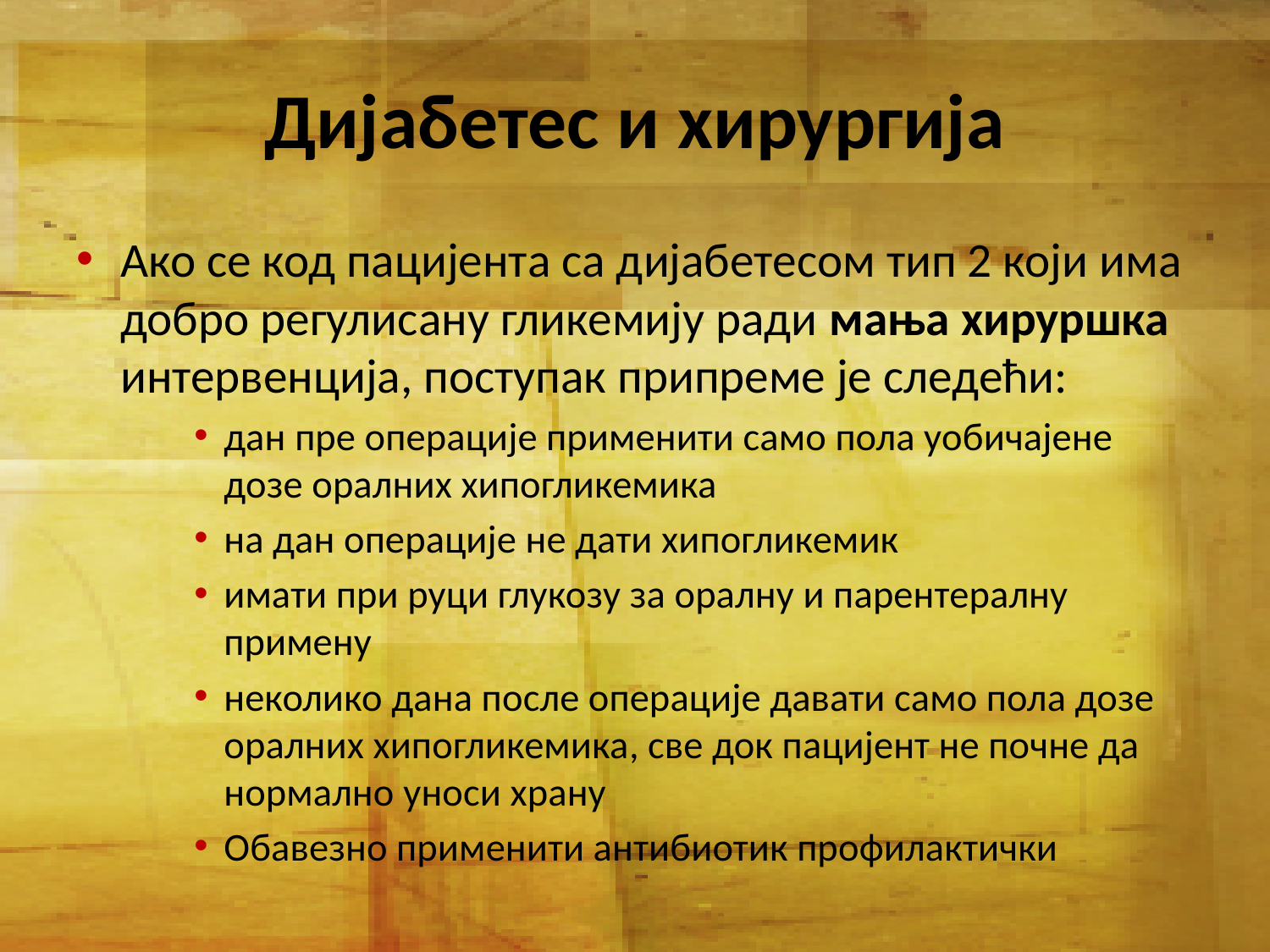

# Дијабетес и хирургија
Ако се код пацијента са дијабетесом тип 2 који има добро регулисану гликемију ради мања хируршка интервенција, поступак припреме је следећи:
дан пре операције применити само пола уобичајене дозе оралних хипогликемика
на дан операције не дати хипогликемик
имати при руци глукозу за оралну и парентералну примену
неколико дана после операције давати само пола дозе оралних хипогликемика, све док пацијент не почне да нормално уноси храну
Обавезно применити антибиотик профилактички